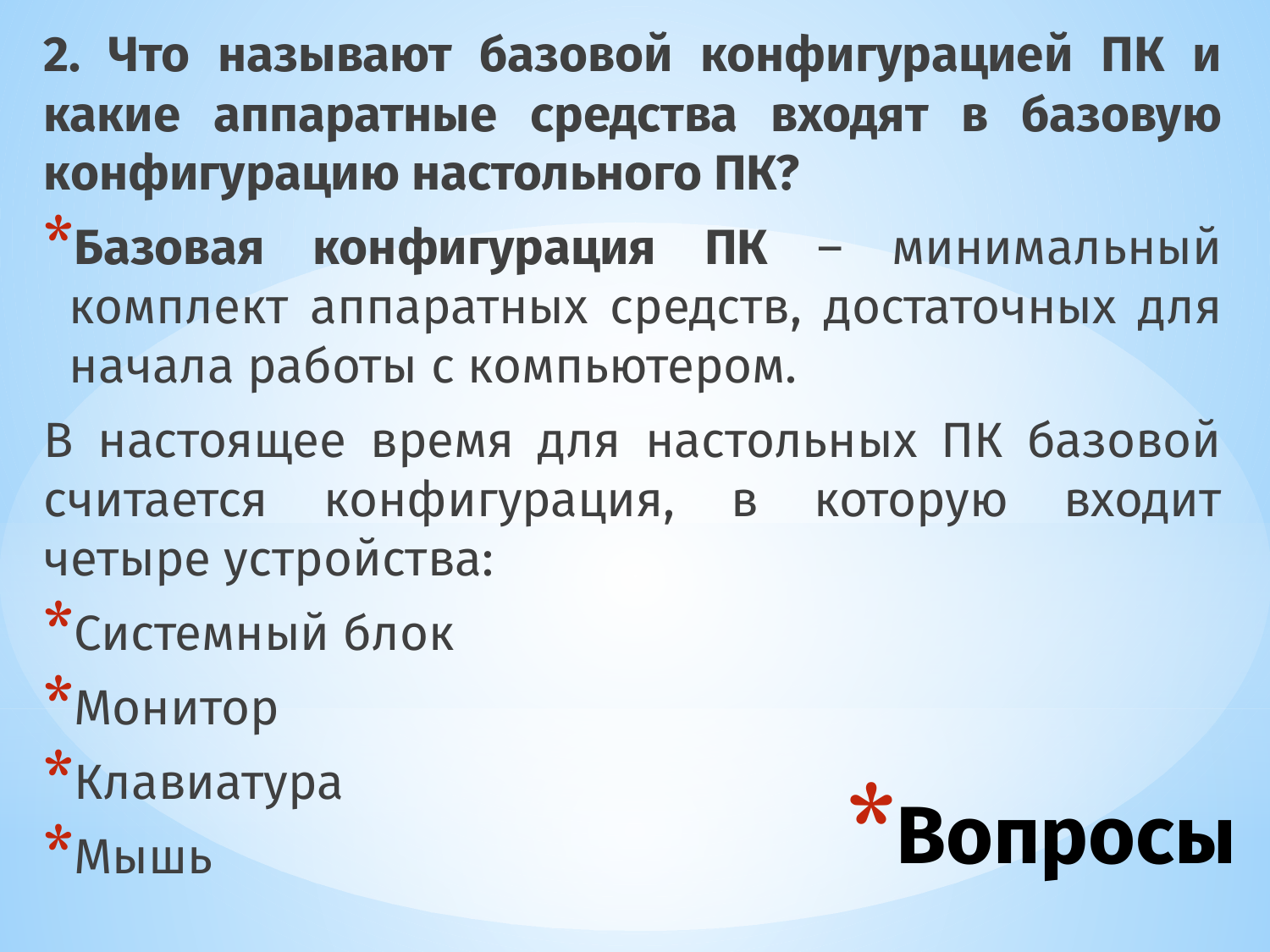

2. Что называют базовой конфигурацией ПК и какие аппаратные средства входят в базовую конфигурацию настольного ПК?
Базовая конфигурация ПК – минимальный комплект аппаратных средств, достаточных для начала работы с компьютером.
В настоящее время для настольных ПК базовой считается конфигурация, в которую входит четыре устройства:
Системный блок
Монитор
Клавиатура
Мышь
# Вопросы